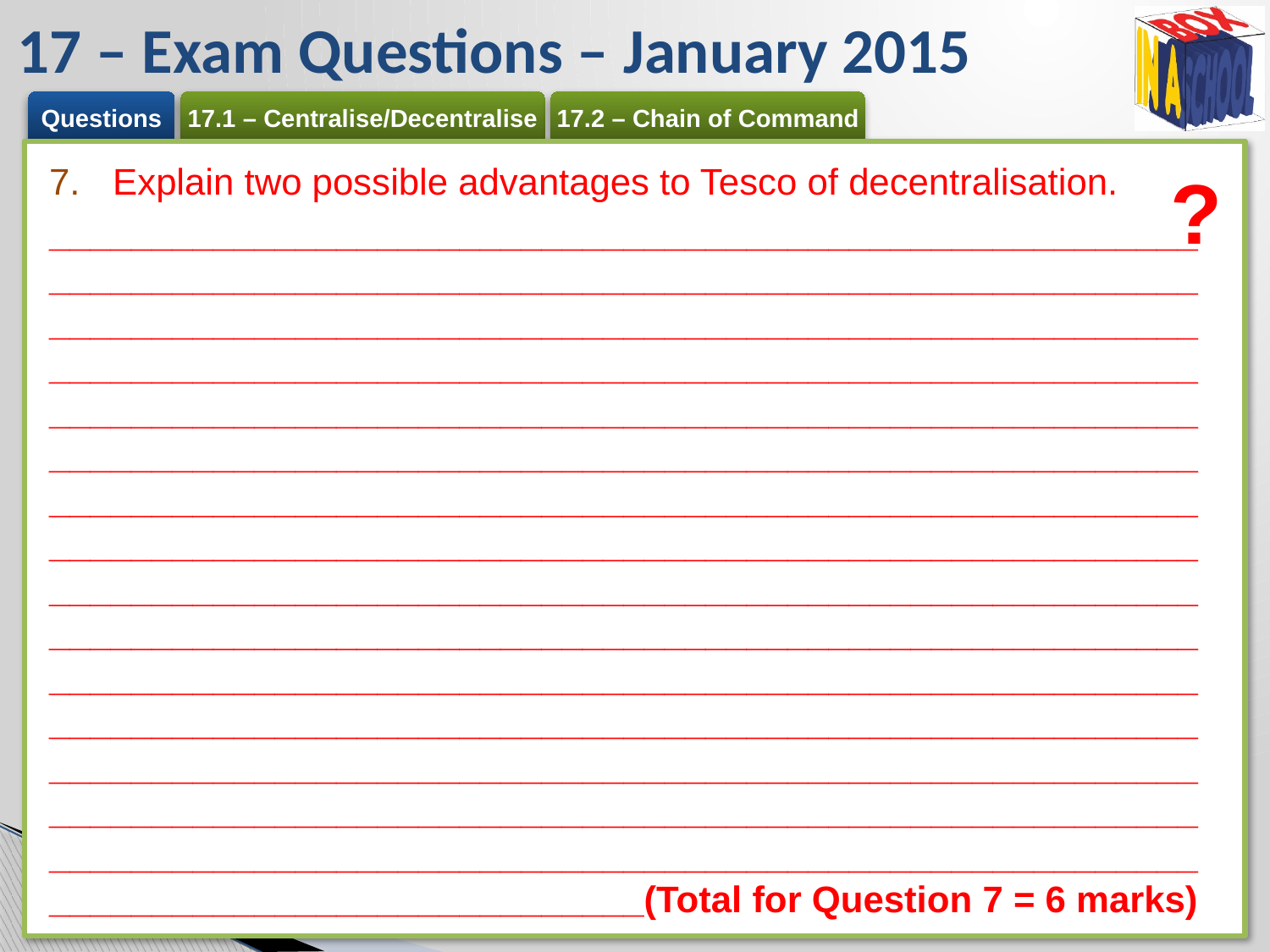

# 17 – Exam Questions – January 2015
Explain two possible advantages to Tesco of decentralisation.
_____________________________________________________________________________________________________________________________________________________________________________________________________________________________________________________________________________________________________________________________________________________________________________________________________________________________________________________________________________________________________________________________________________________________________________________________________________________________________________________________________________________________________________________________________________________________________________________________________________________________________________________________________________________________________(Total for Question 7 = 6 marks)
?